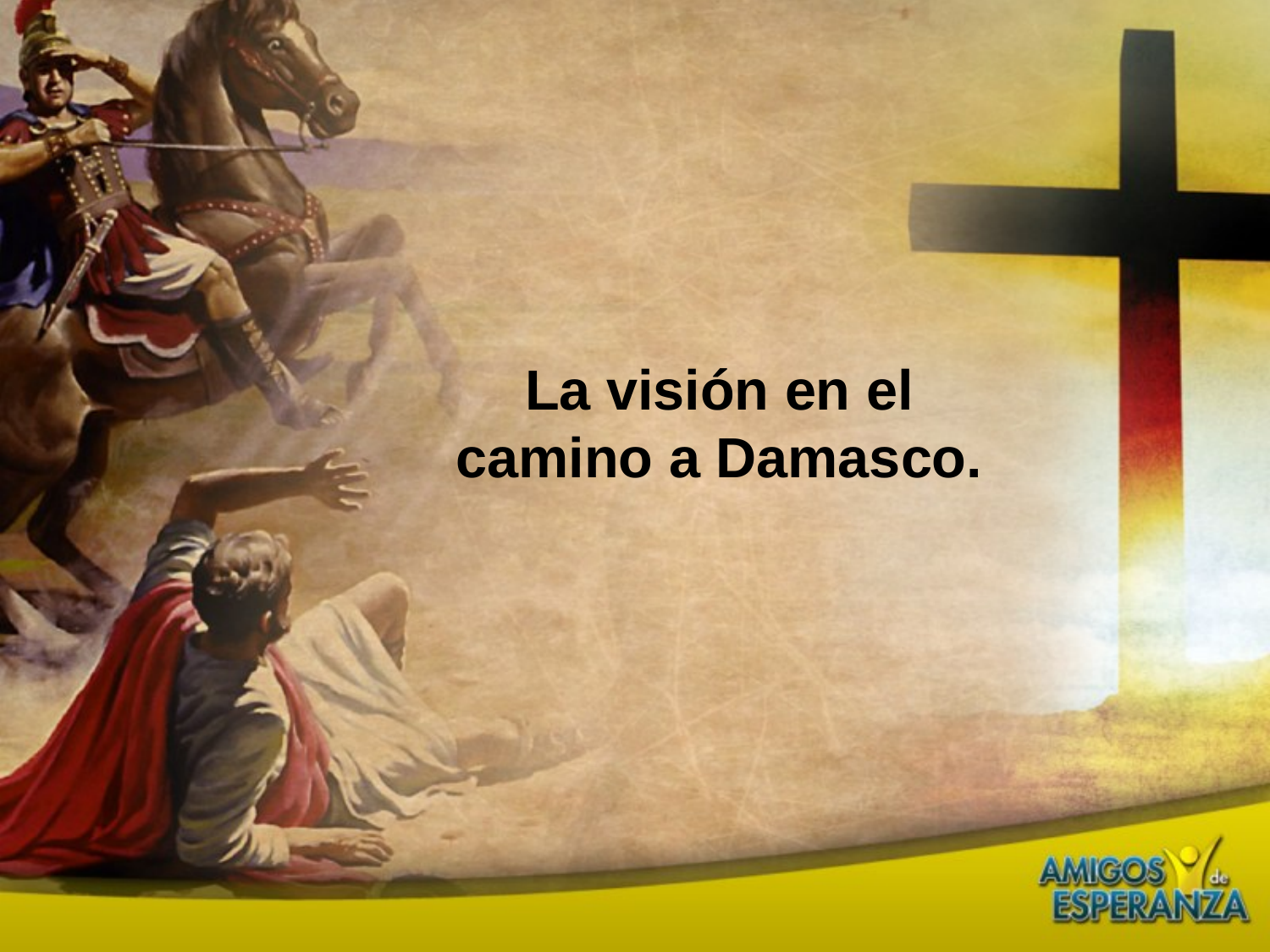

La visión en el camino a Damasco.